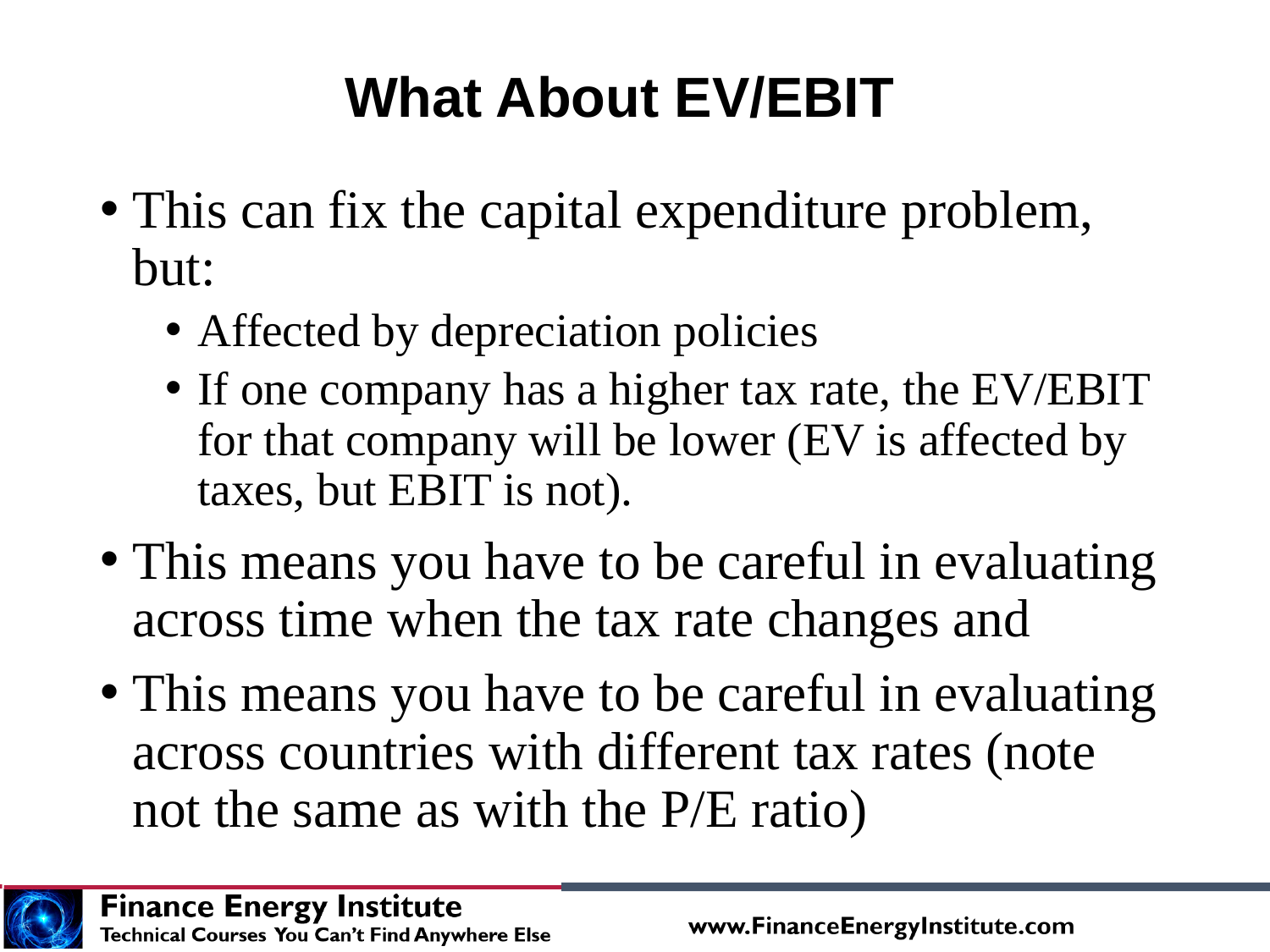

# What About EV/EBIT
This can fix the capital expenditure problem, but:
Affected by depreciation policies
If one company has a higher tax rate, the EV/EBIT for that company will be lower (EV is affected by taxes, but EBIT is not).
This means you have to be careful in evaluating across time when the tax rate changes and
This means you have to be careful in evaluating across countries with different tax rates (note not the same as with the P/E ratio)